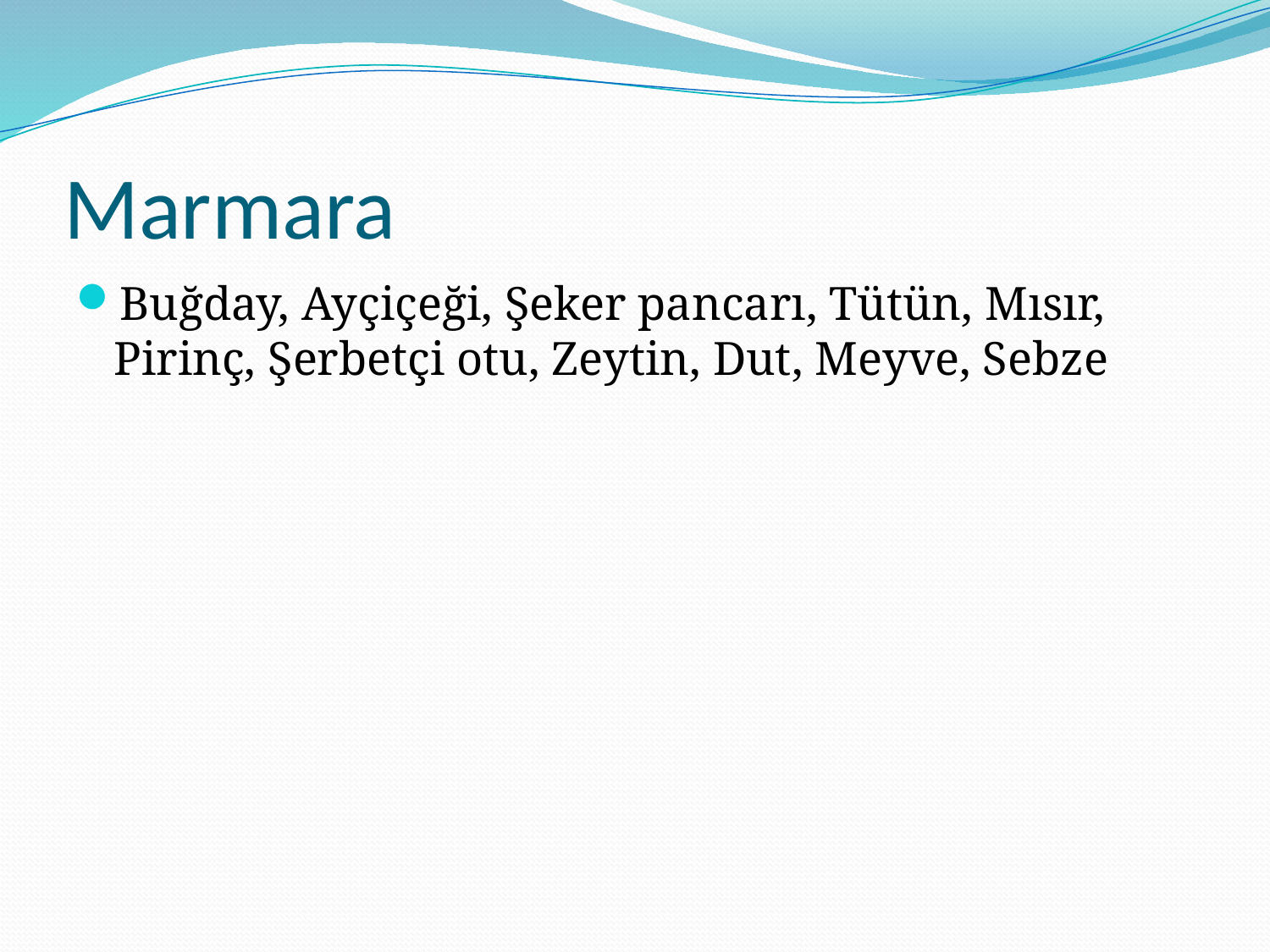

# Marmara
Buğday, Ayçiçeği, Şeker pancarı, Tütün, Mısır, Pirinç, Şerbetçi otu, Zeytin, Dut, Meyve, Sebze